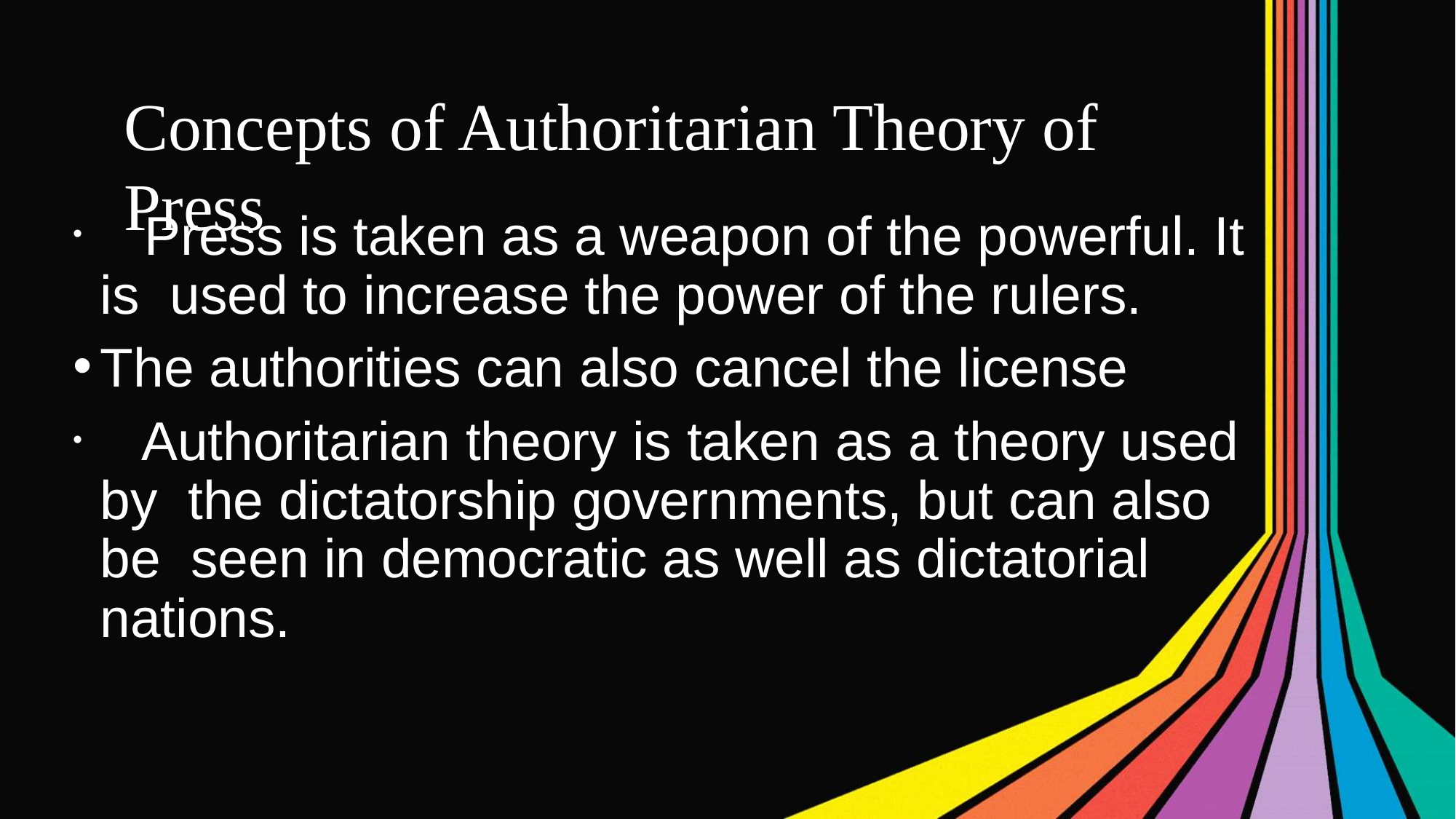

# Concepts of Authoritarian Theory of Press
	Press is taken as a weapon of the powerful. It is  used to increase the power of the rulers.
The authorities can also cancel the license
	Authoritarian theory is taken as a theory used by  the dictatorship governments, but can also be  seen in democratic as well as dictatorial nations.